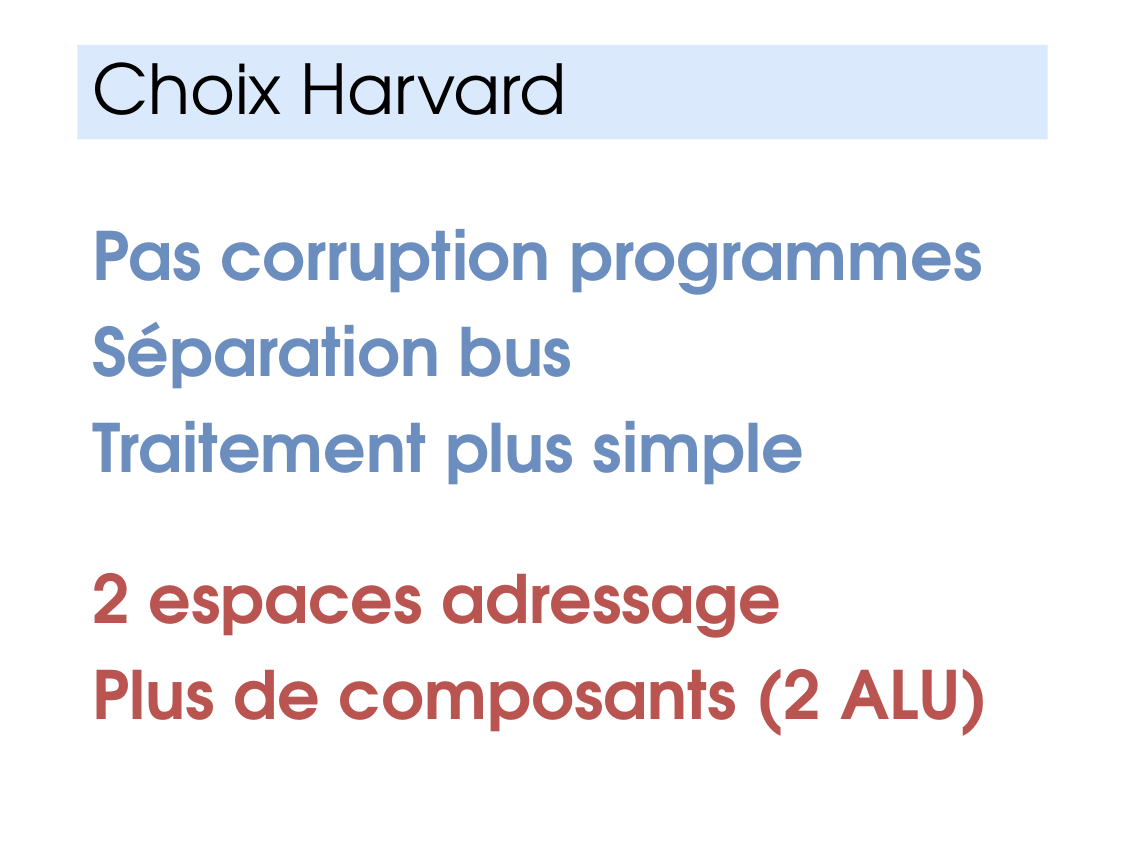

# Choix Harvard

Pas corruption programmes
Séparation bus
Traitement plus simple

2 espaces adressage
Plus de composants (2 ALU)